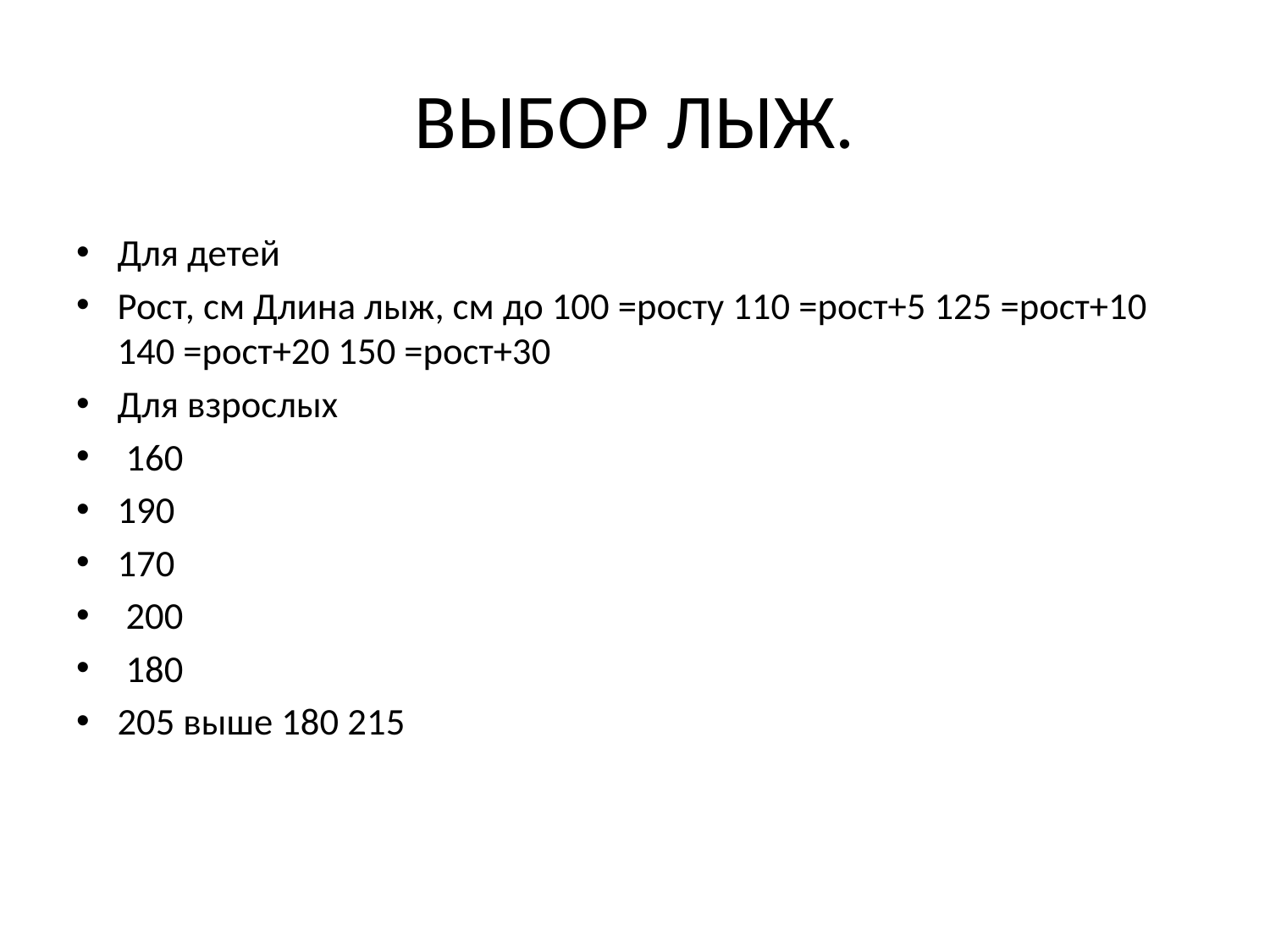

# ВЫБОР ЛЫЖ.
Для детей
Рост, см Длина лыж, см до 100 =росту 110 =рост+5 125 =рост+10 140 =рост+20 150 =рост+30
Для взрослых
 160
190
170
 200
 180
205 выше 180 215